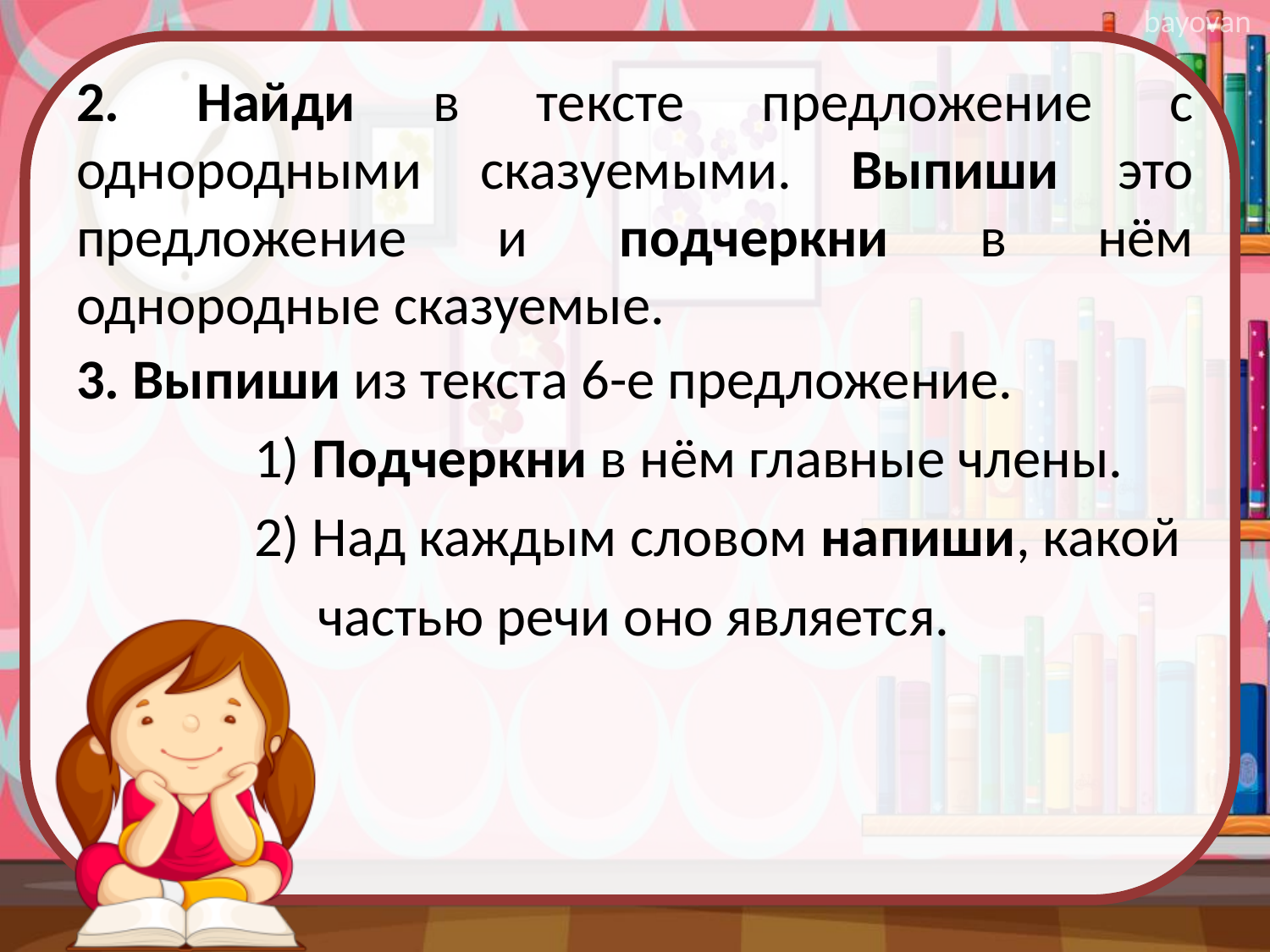

# 2. Найди в тексте предложение с однородными сказуемыми. Выпиши это предложение и подчеркни в нём однородные сказуемые.
3. Выпиши из текста 6-е предложение.
              1) Подчеркни в нём главные члены.
              2) Над каждым словом напиши, какой
                   частью речи оно является.